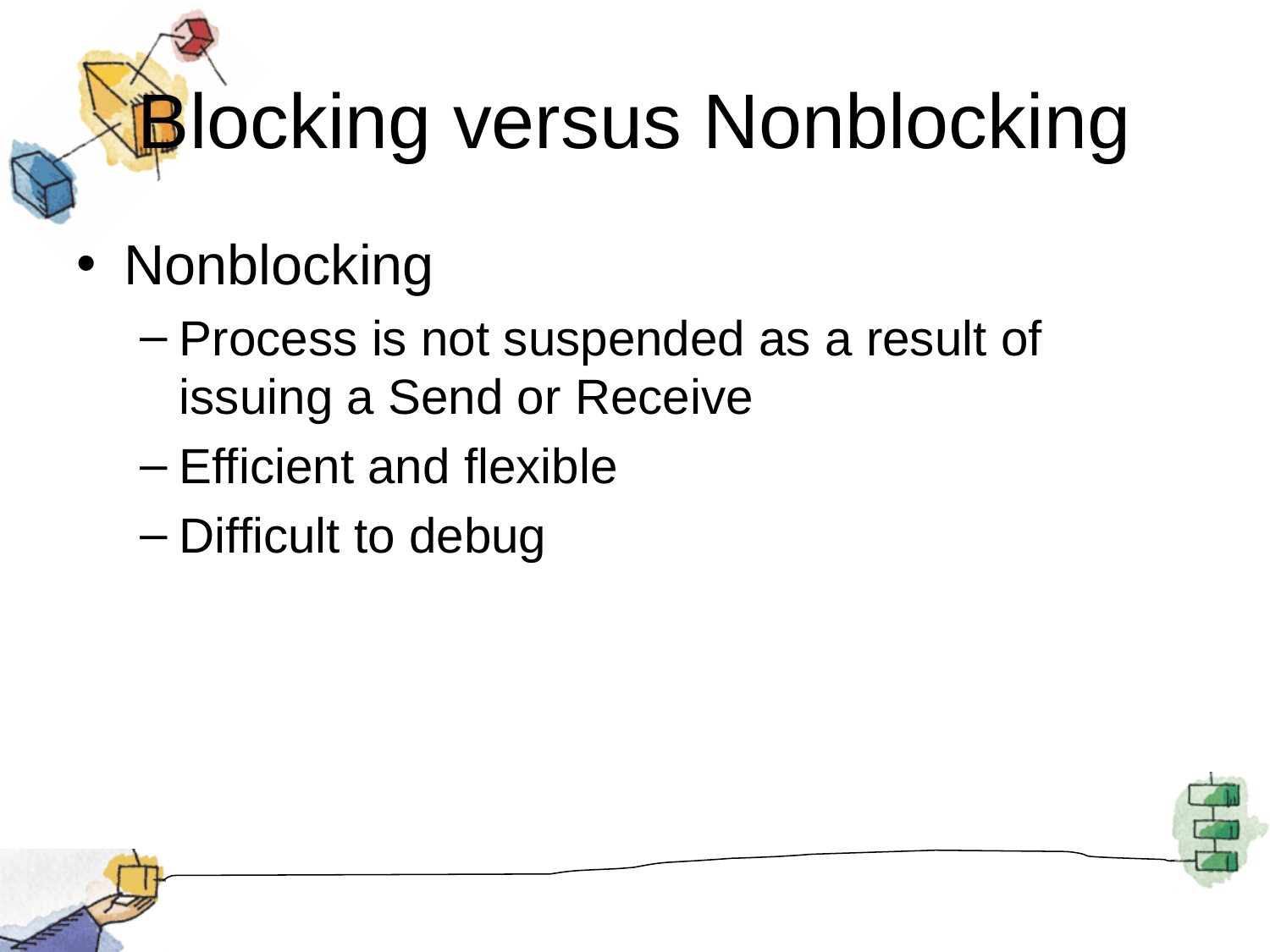

# Blocking versus Nonblocking
Nonblocking
Process is not suspended as a result of issuing a Send or Receive
Efficient and flexible
Difficult to debug